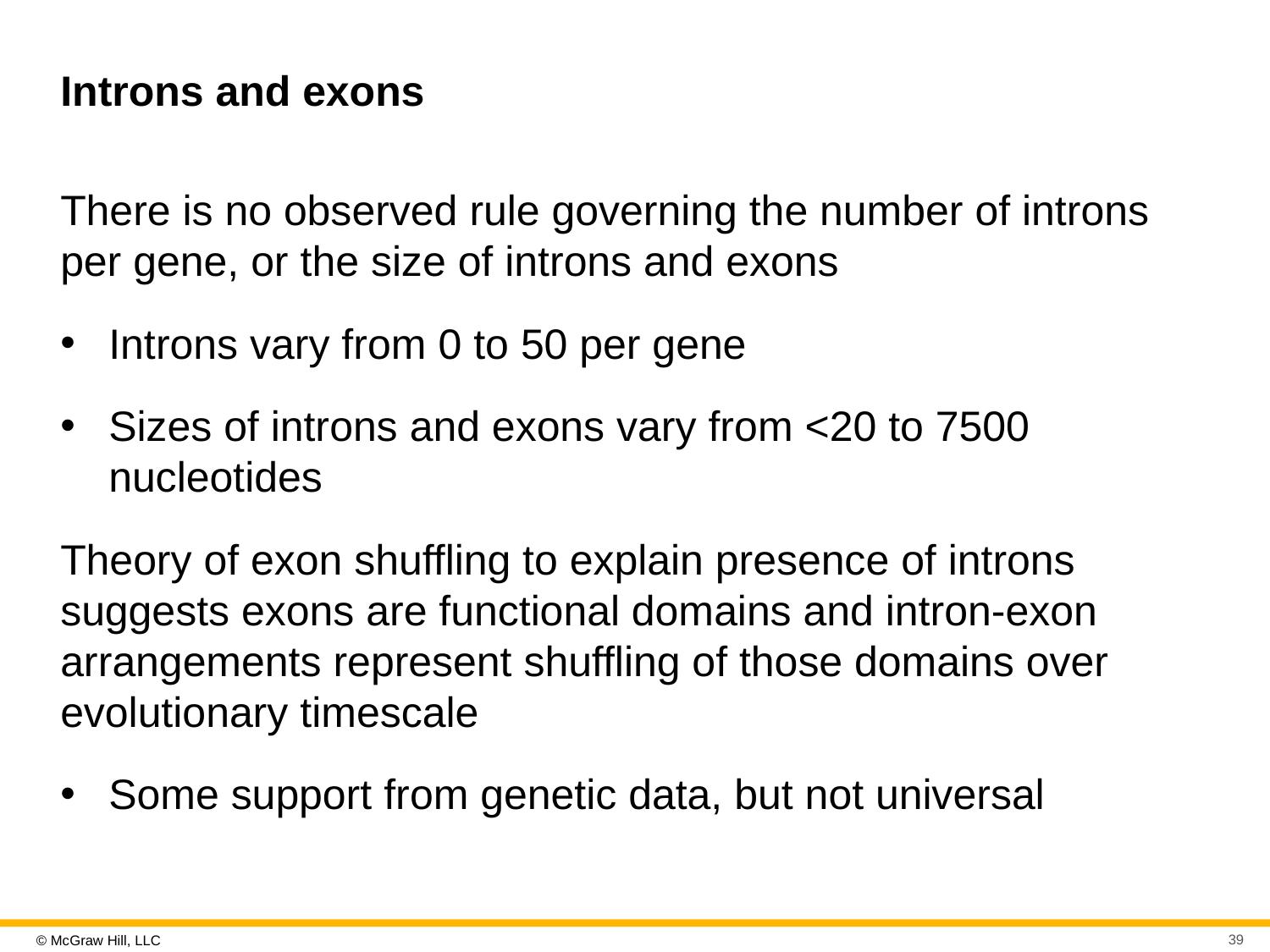

# Introns and exons
There is no observed rule governing the number of introns per gene, or the size of introns and exons
Introns vary from 0 to 50 per gene
Sizes of introns and exons vary from <20 to 7500 nucleotides
Theory of exon shuffling to explain presence of introns suggests exons are functional domains and intron-exon arrangements represent shuffling of those domains over evolutionary timescale
Some support from genetic data, but not universal
39